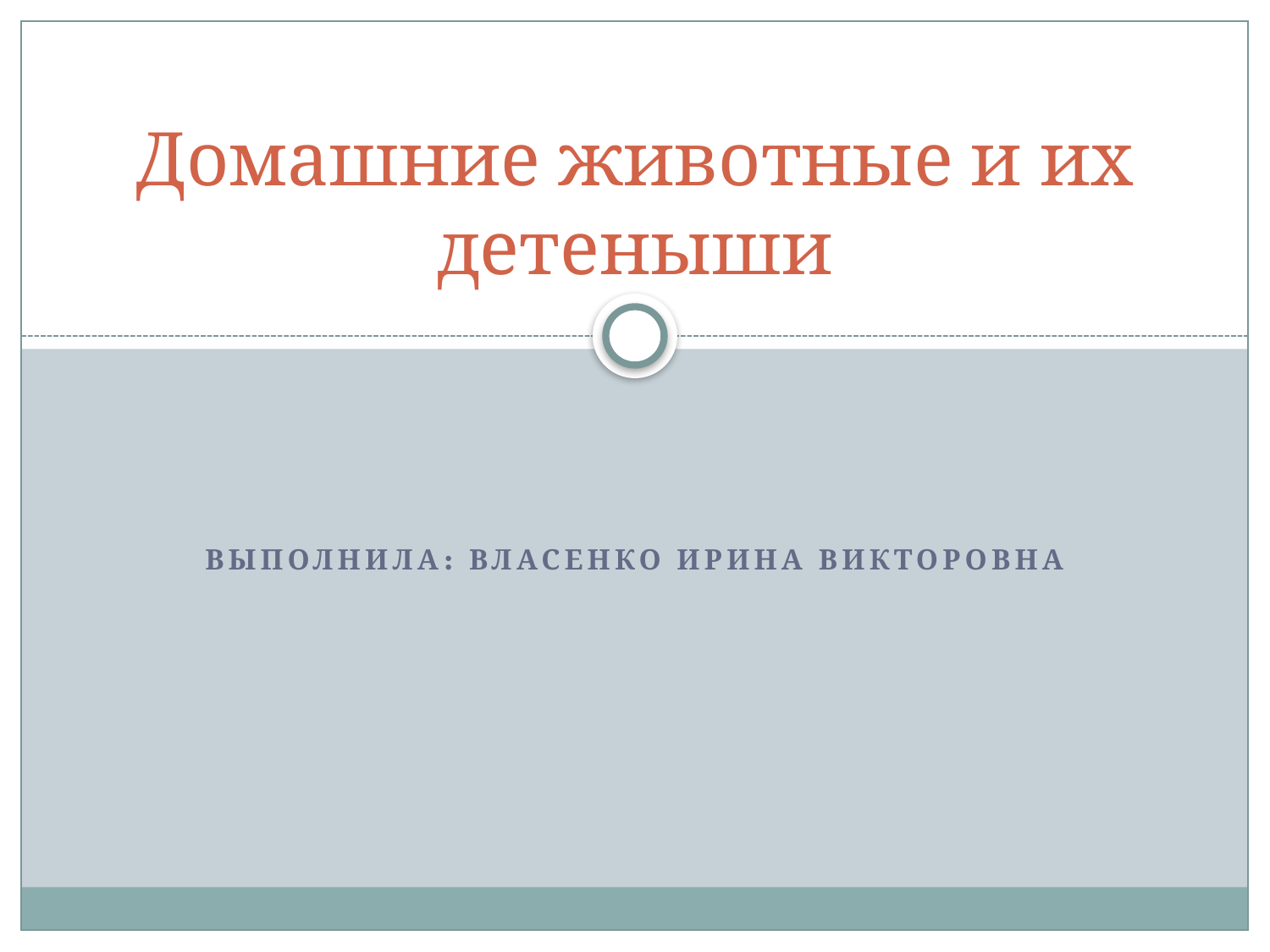

# Домашние животные и их детеныши
Выполнила: Власенко ирина викторовна